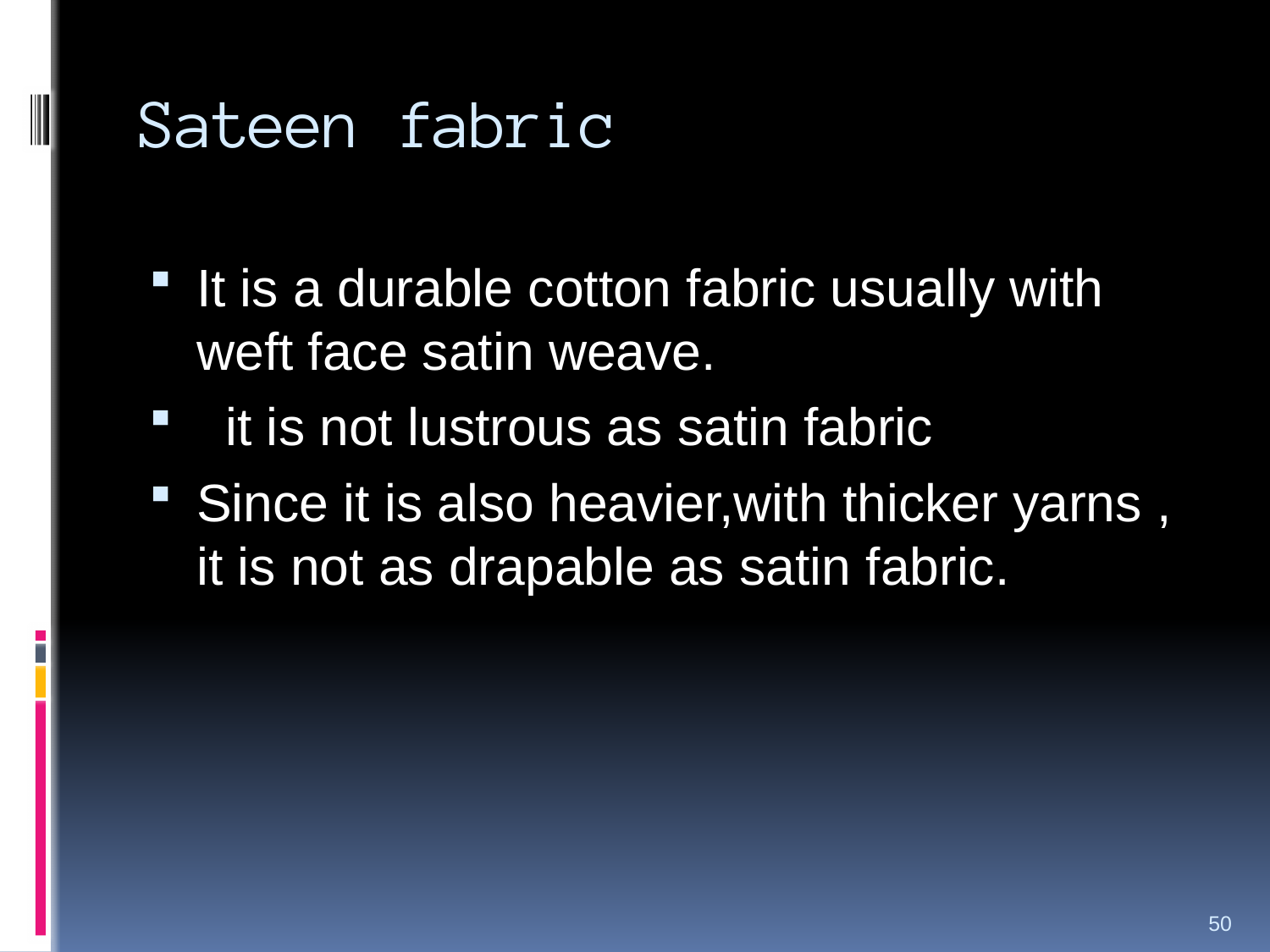

# Sateen fabric
It is a durable cotton fabric usually with weft face satin weave.
  it is not lustrous as satin fabric
Since it is also heavier,with thicker yarns , it is not as drapable as satin fabric.
50